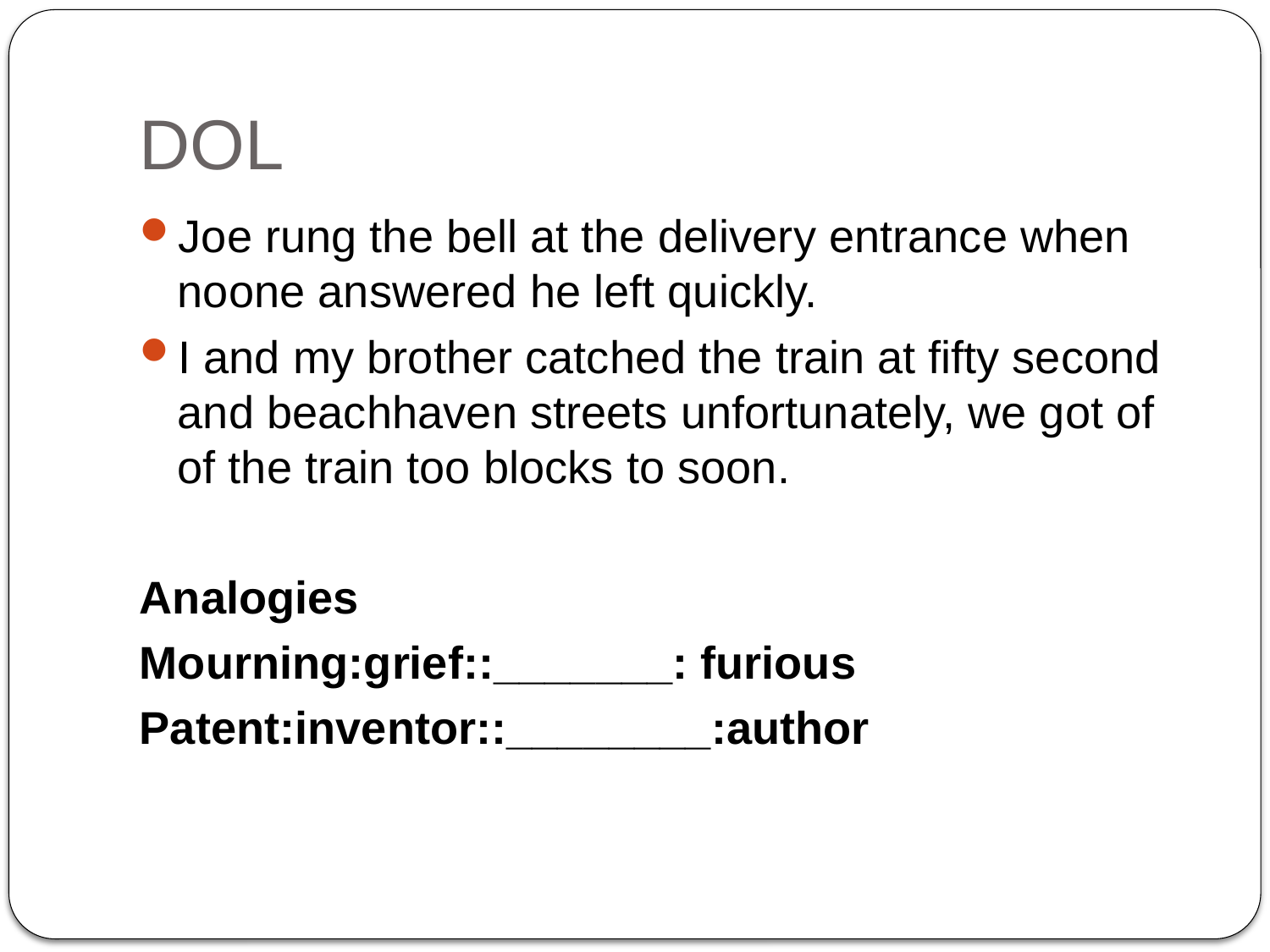

# DOL
Joe rung the bell at the delivery entrance when noone answered he left quickly.
I and my brother catched the train at fifty second and beachhaven streets unfortunately, we got of of the train too blocks to soon.

Analogies
Mourning:grief::_______: furious
Patent:inventor::________:author